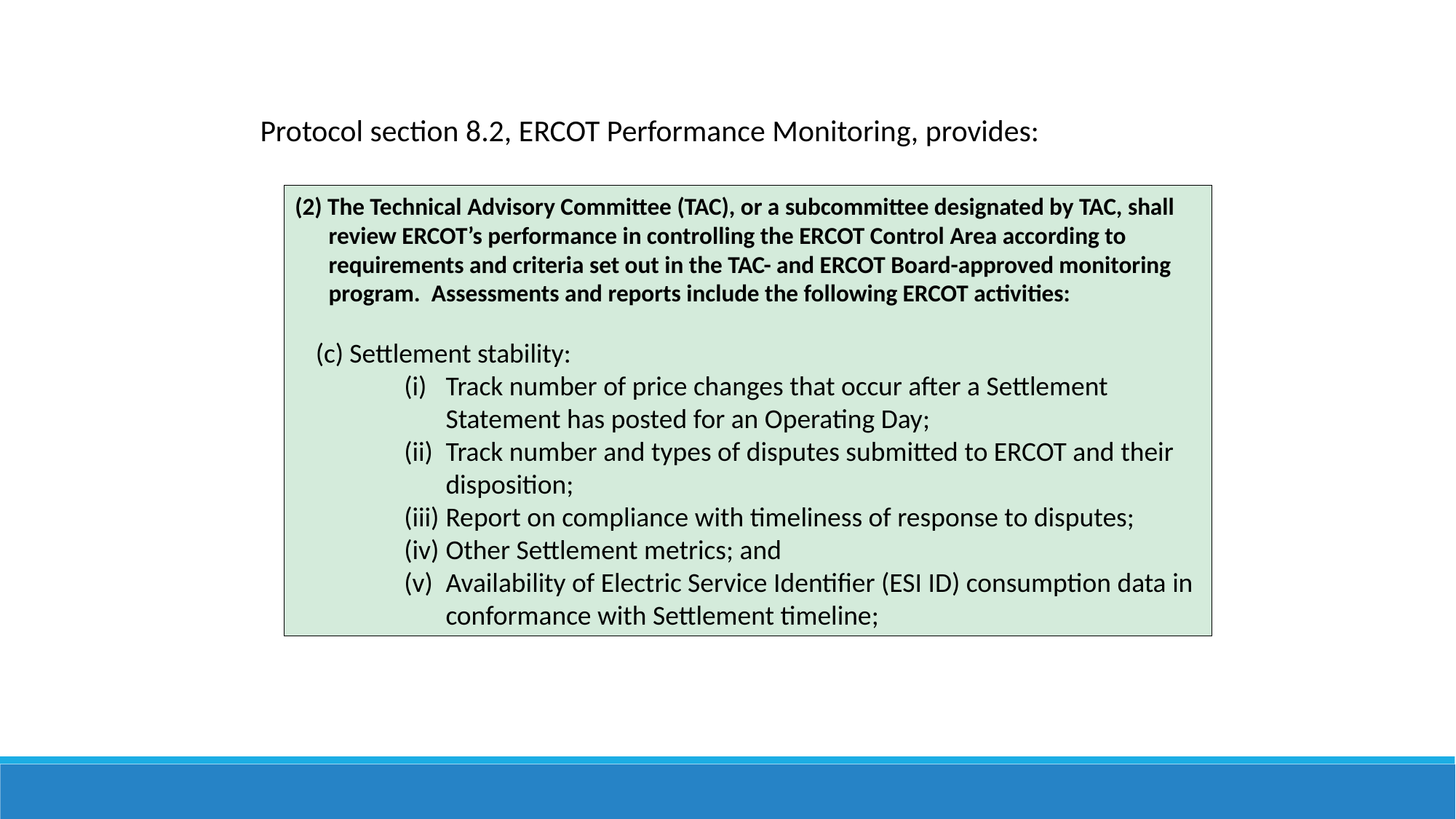

Protocol section 8.2, ERCOT Performance Monitoring, provides:

(2) The Technical Advisory Committee (TAC), or a subcommittee designated by TAC, shall review ERCOT’s performance in controlling the ERCOT Control Area according to requirements and criteria set out in the TAC- and ERCOT Board-approved monitoring program.  Assessments and reports include the following ERCOT activities:

(c)	Settlement stability:
(i)	Track number of price changes that occur after a Settlement Statement has posted for an Operating Day;
(ii)	Track number and types of disputes submitted to ERCOT and their disposition;
(iii)	Report on compliance with timeliness of response to disputes;
(iv)	Other Settlement metrics; and
(v)	Availability of Electric Service Identifier (ESI ID) consumption data in conformance with Settlement timeline;